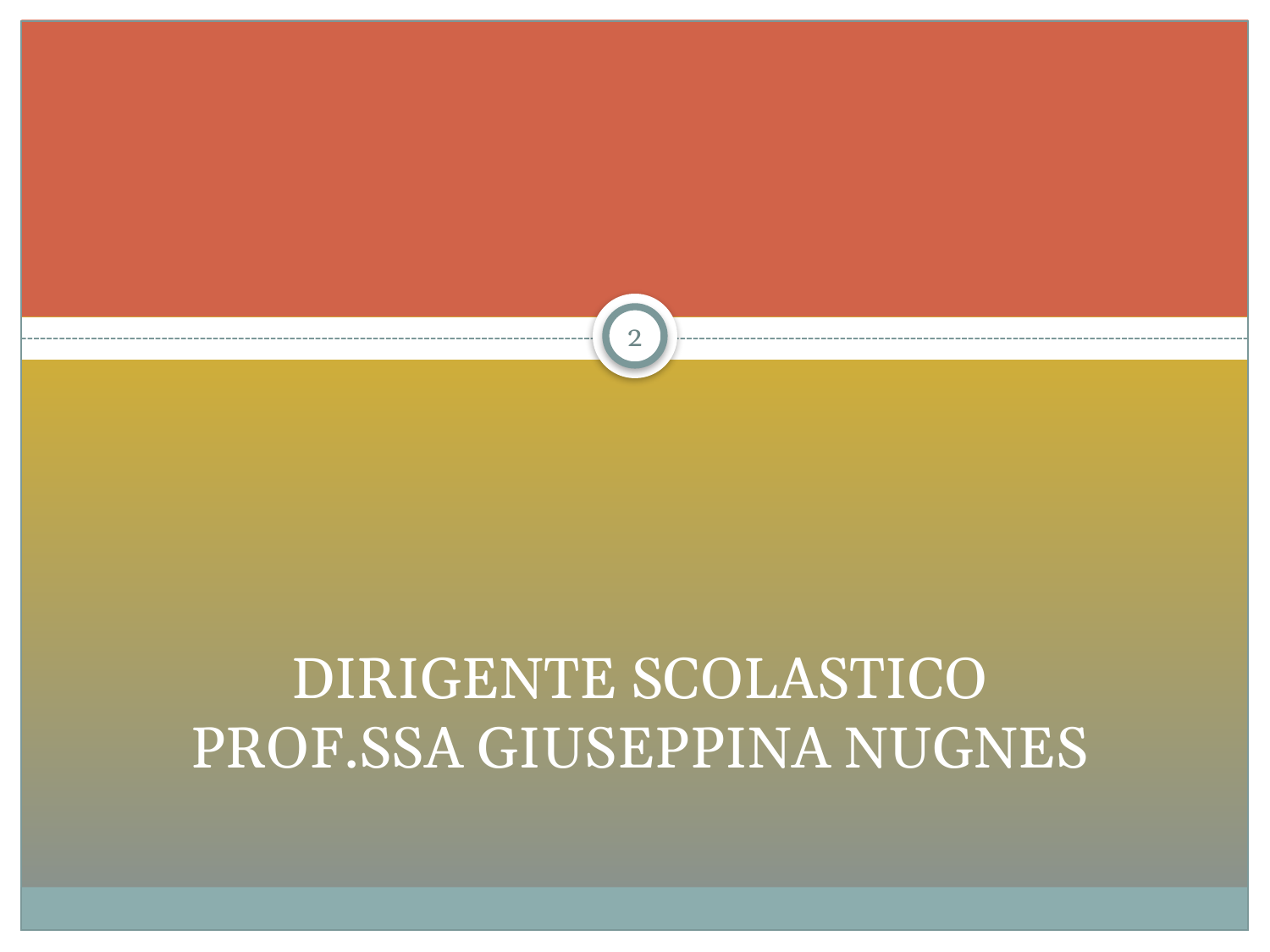

# DIRIGENTE SCOLASTICO PROF.SSA GIUSEPPINA NUGNES
2